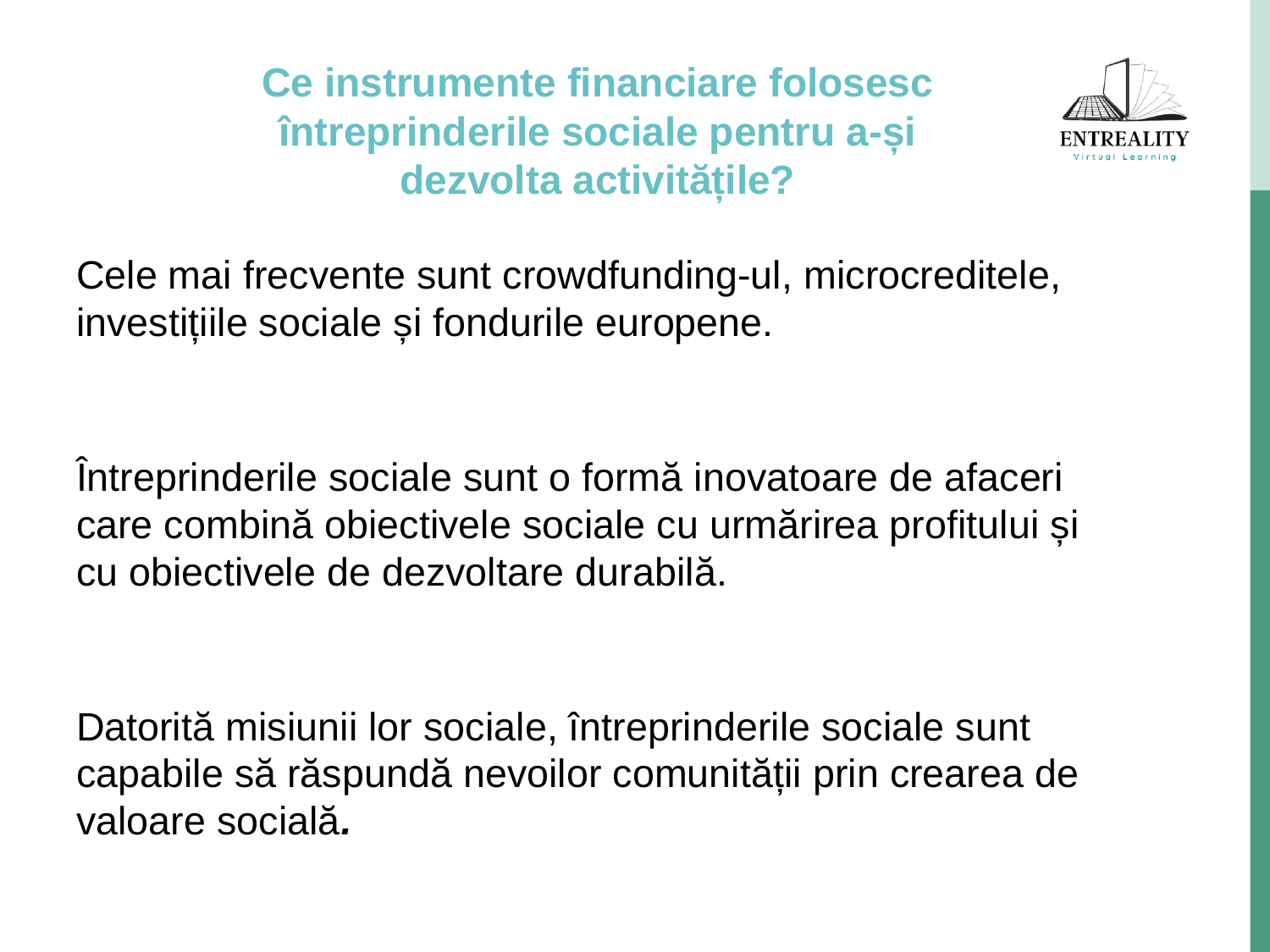

# Ce instrumente financiare folosesc întreprinderile sociale pentru a-și dezvolta activitățile?
Cele mai frecvente sunt crowdfunding-ul, microcreditele, investițiile sociale și fondurile europene.

Întreprinderile sociale sunt o formă inovatoare de afaceri care combină obiectivele sociale cu urmărirea profitului și cu obiectivele de dezvoltare durabilă.

Datorită misiunii lor sociale, întreprinderile sociale sunt capabile să răspundă nevoilor comunității prin crearea de valoare socială.